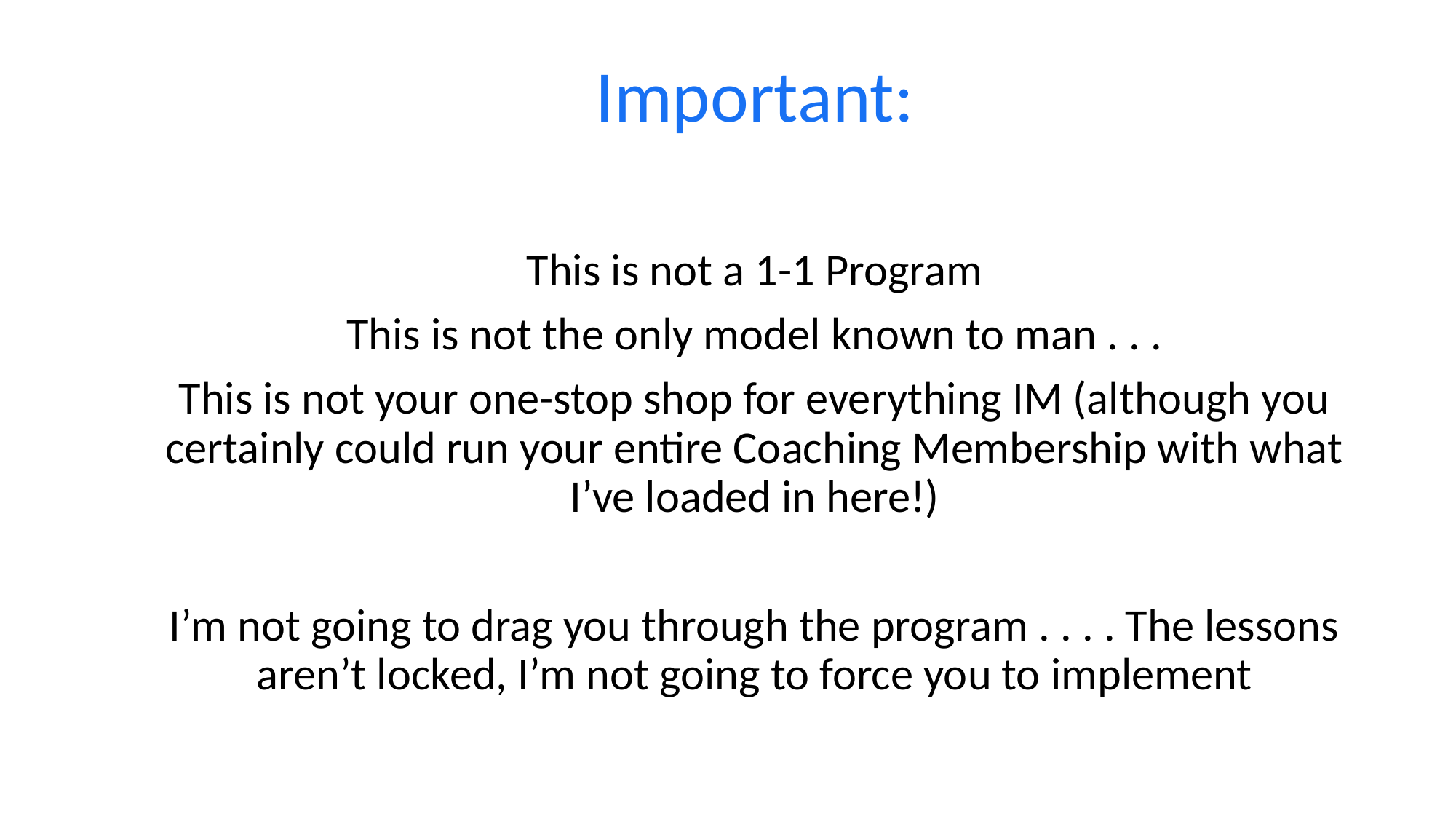

Important:

This is not a 1-1 Program
This is not the only model known to man . . .
This is not your one-stop shop for everything IM (although you certainly could run your entire Coaching Membership with what I’ve loaded in here!)

I’m not going to drag you through the program . . . . The lessons aren’t locked, I’m not going to force you to implement